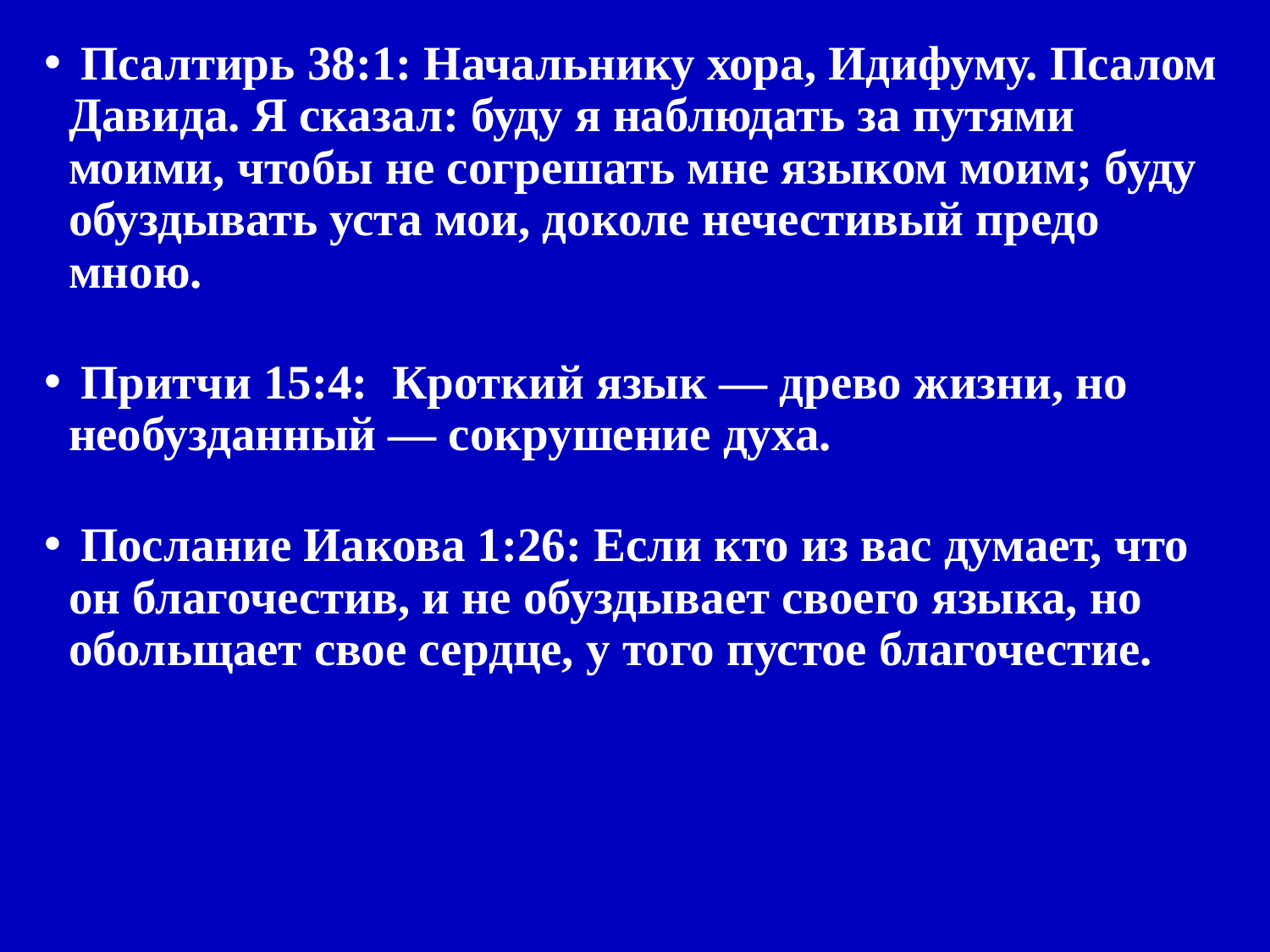

Псалтирь 38:1: Начальнику хора, Идифуму. Псалом Давида. Я сказал: буду я наблюдать за путями моими, чтобы не согрешать мне языком моим; буду обуздывать уста мои, доколе нечестивый предо мною.

 Притчи 15:4:  Кроткий язык — древо жизни, но необузданный — сокрушение духа.

 Послание Иакова 1:26: Если кто из вас думает, что он благочестив, и не обуздывает своего языка, но обольщает свое сердце, у того пустое благочестие.